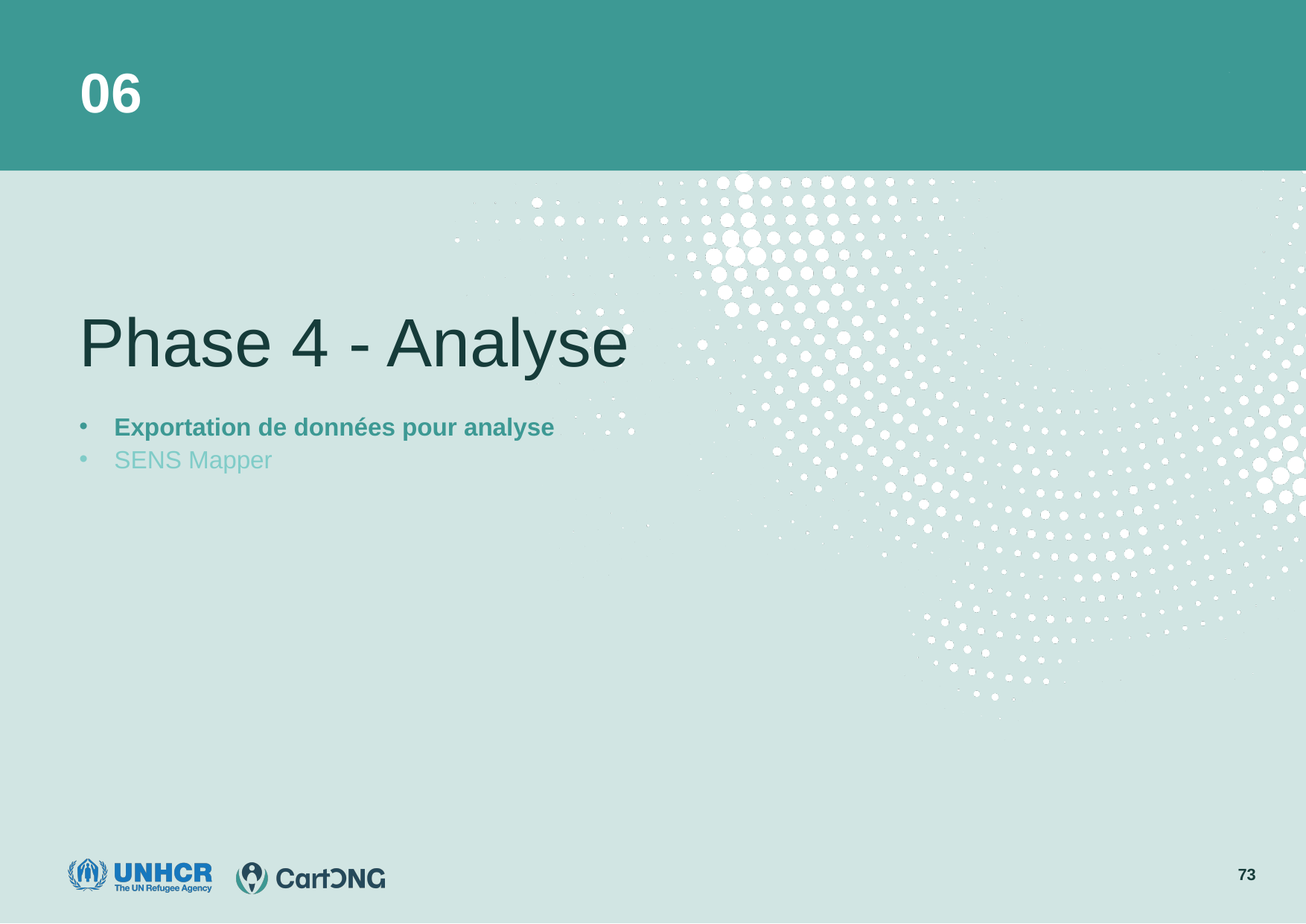

06
Phase 4 - Analyse
Exportation de données pour analyse
SENS Mapper

73